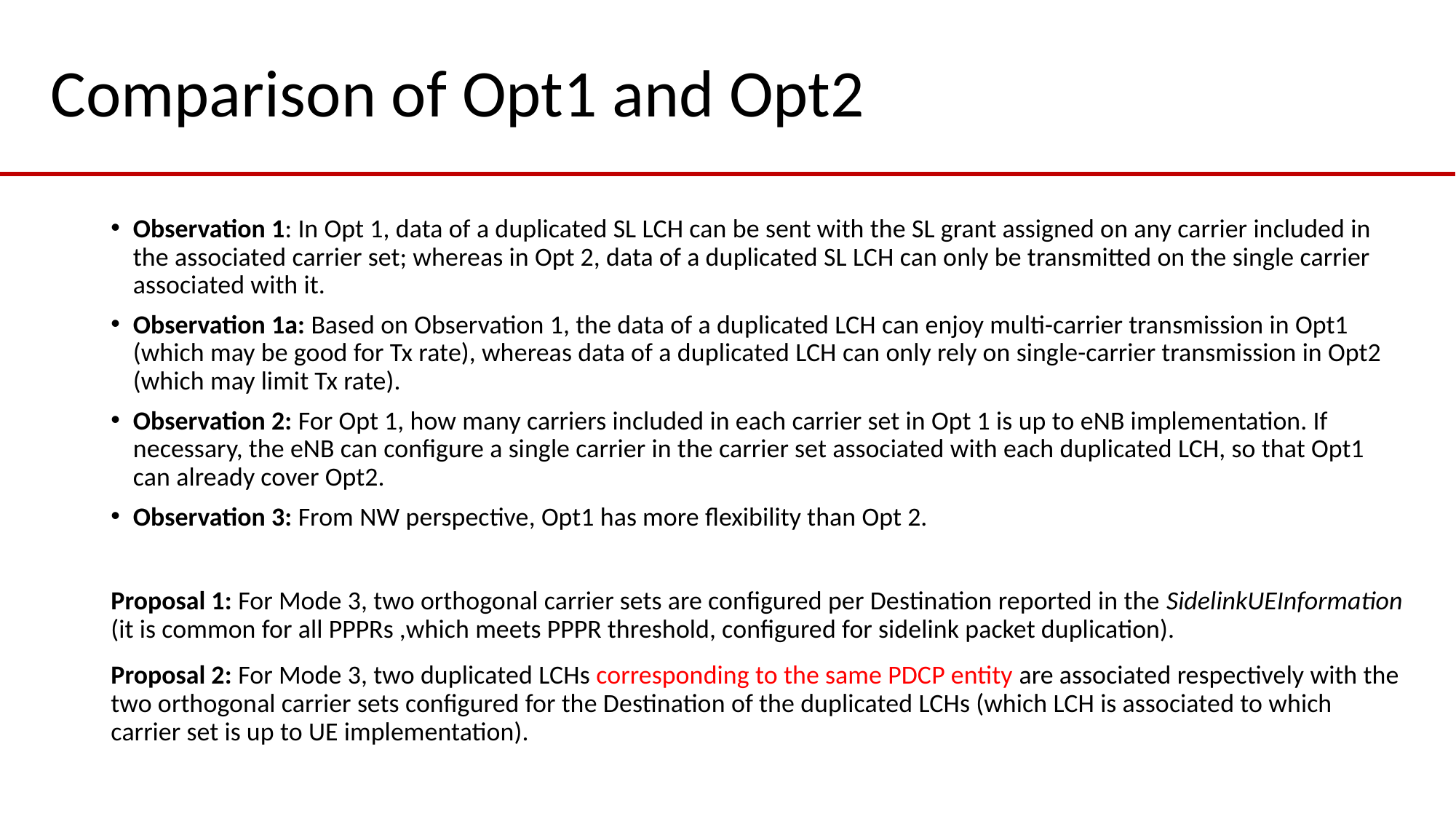

# Comparison of Opt1 and Opt2
Observation 1: In Opt 1, data of a duplicated SL LCH can be sent with the SL grant assigned on any carrier included in the associated carrier set; whereas in Opt 2, data of a duplicated SL LCH can only be transmitted on the single carrier associated with it.
Observation 1a: Based on Observation 1, the data of a duplicated LCH can enjoy multi-carrier transmission in Opt1 (which may be good for Tx rate), whereas data of a duplicated LCH can only rely on single-carrier transmission in Opt2 (which may limit Tx rate).
Observation 2: For Opt 1, how many carriers included in each carrier set in Opt 1 is up to eNB implementation. If necessary, the eNB can configure a single carrier in the carrier set associated with each duplicated LCH, so that Opt1 can already cover Opt2.
Observation 3: From NW perspective, Opt1 has more flexibility than Opt 2.

Proposal 1: For Mode 3, two orthogonal carrier sets are configured per Destination reported in the SidelinkUEInformation (it is common for all PPPRs ,which meets PPPR threshold, configured for sidelink packet duplication).
Proposal 2: For Mode 3, two duplicated LCHs corresponding to the same PDCP entity are associated respectively with the two orthogonal carrier sets configured for the Destination of the duplicated LCHs (which LCH is associated to which carrier set is up to UE implementation).